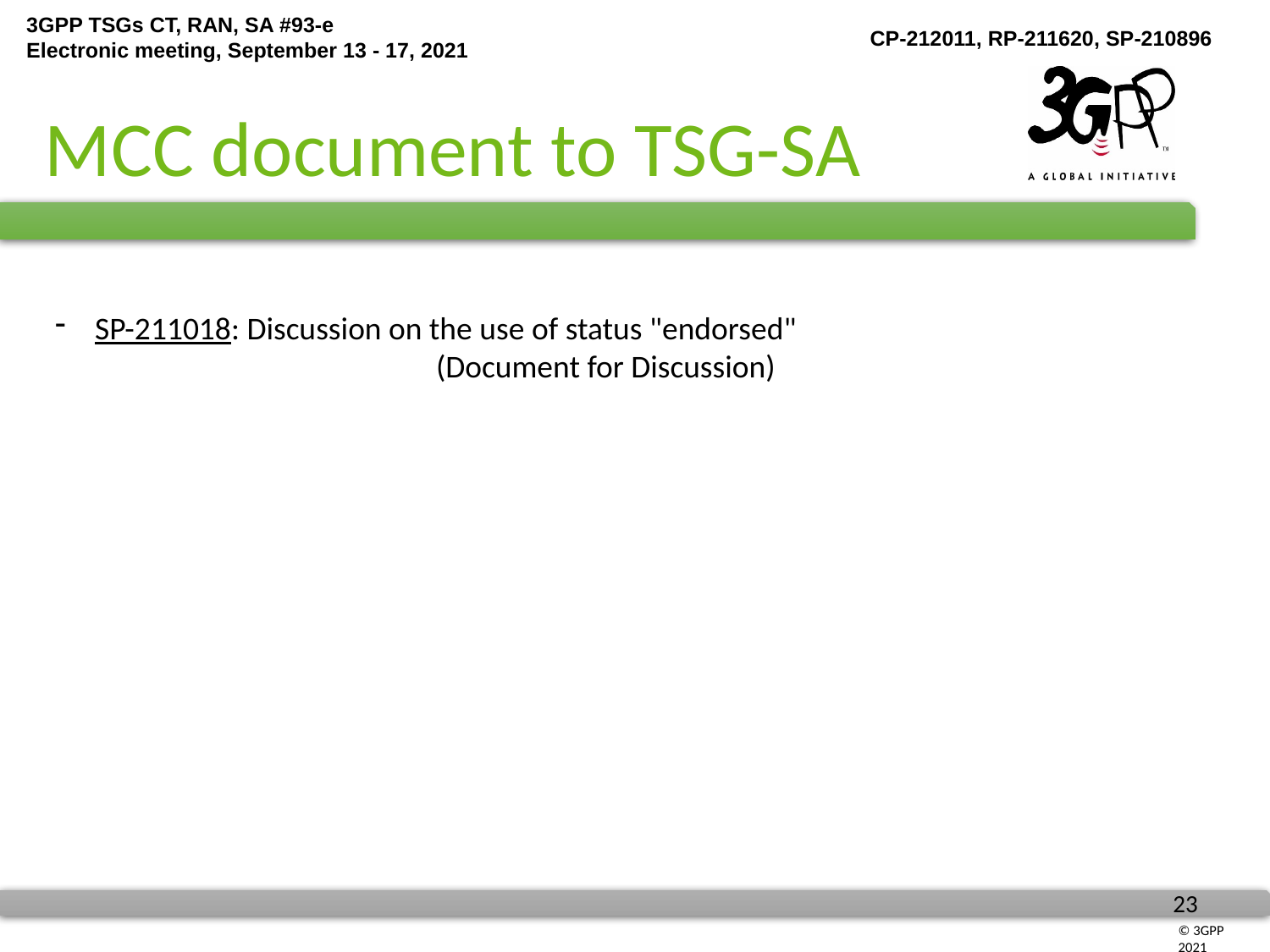

# MCC document to TSG-SA

SP-211018: Discussion on the use of status "endorsed"
			(Document for Discussion)